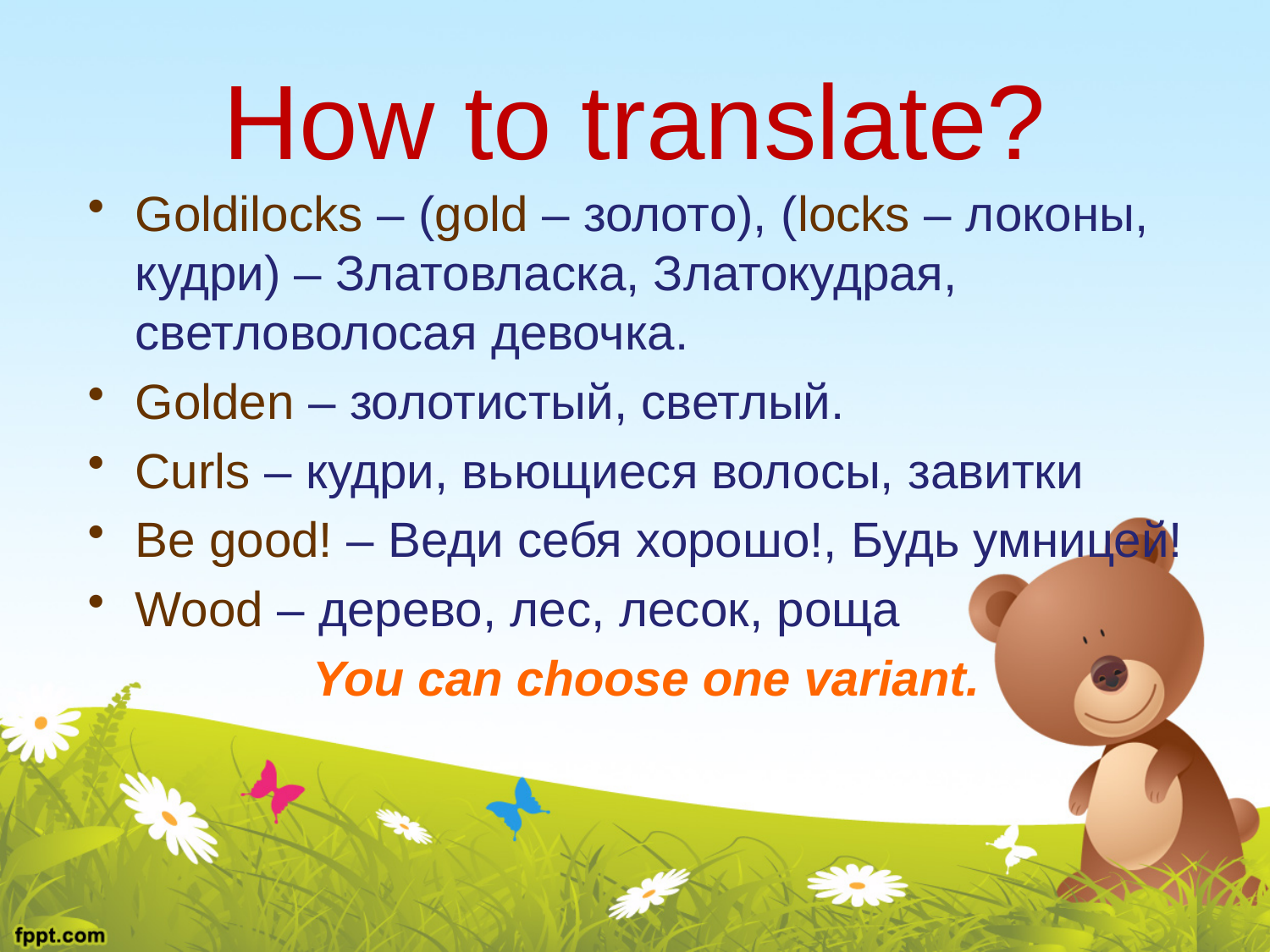

# How to translate?
Goldilocks – (gold – золото), (locks – локоны, кудри) – Златовласка, Златокудрая, светловолосая девочка.
Golden – золотистый, светлый.
Curls – кудри, вьющиеся волосы, завитки
Be good! – Веди себя хорошо!, Будь умницей!
Wood – дерево, лес, лесок, роща
You can choose one variant.